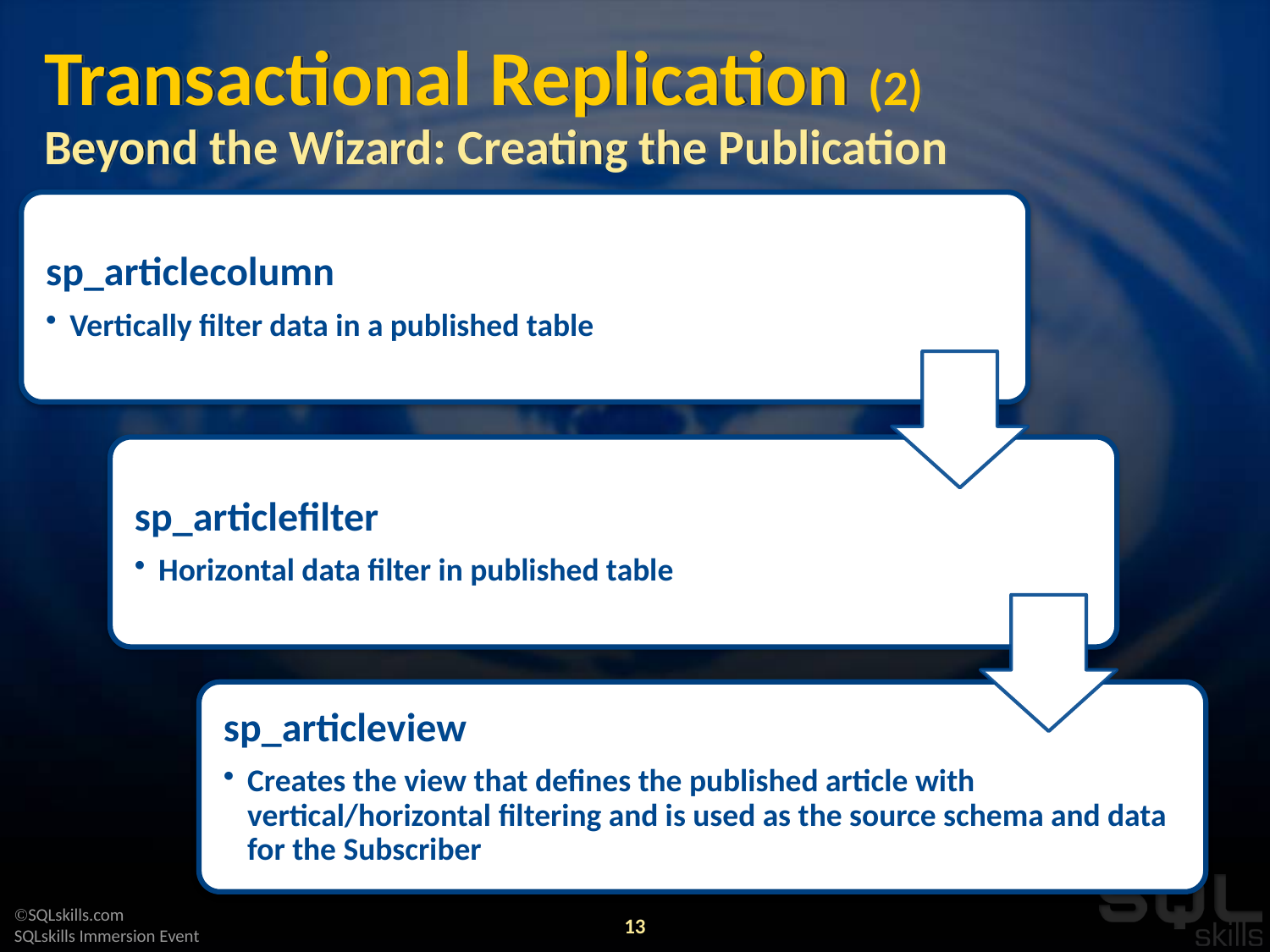

# Transactional Replication (2) Beyond the Wizard: Creating the Publication
sp_articlecolumn
Vertically filter data in a published table
sp_articlefilter
Horizontal data filter in published table
sp_articleview
Creates the view that defines the published article with vertical/horizontal filtering and is used as the source schema and data for the Subscriber

13